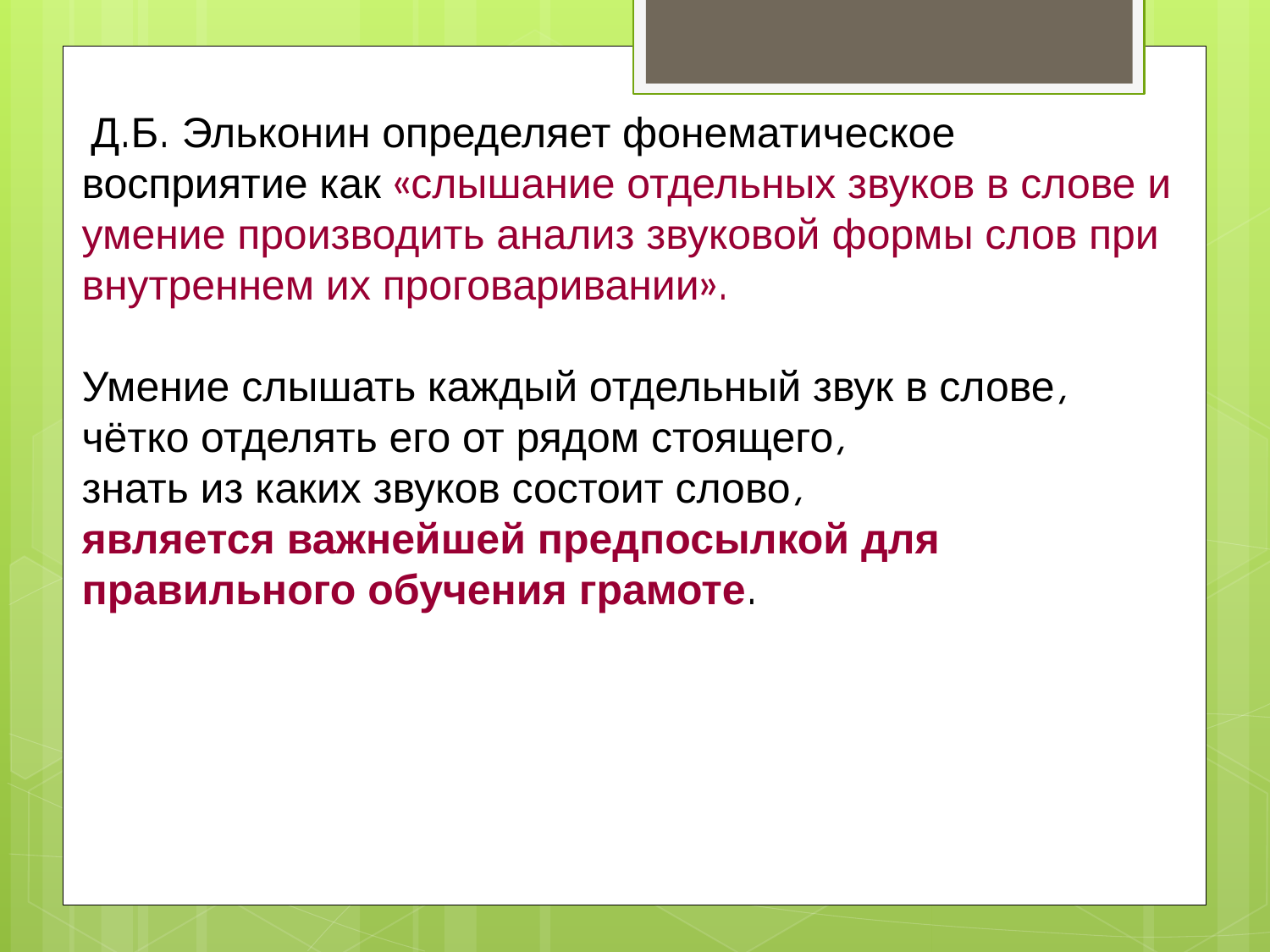

Д.Б. Эльконин определяет фонематическое восприятие как «слышание отдельных звуков в слове и умение производить анализ звуковой формы слов при внутреннем их проговаривании».

Умение слышать каждый отдельный звук в слове,
чётко отделять его от рядом стоящего,
знать из каких звуков состоит слово,
является важнейшей предпосылкой для правильного обучения грамоте.